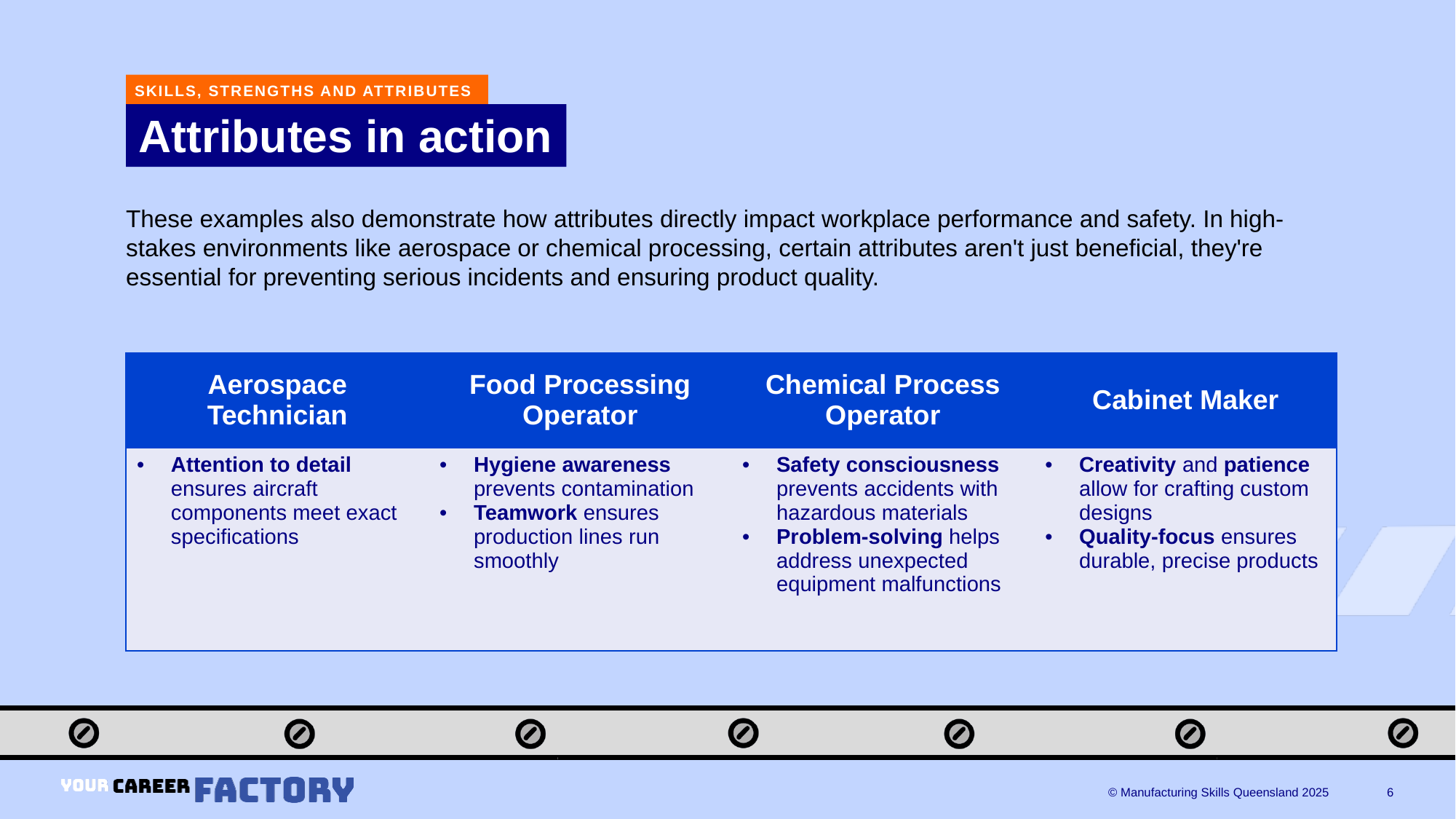

SKILLS, STRENGTHS AND ATTRIBUTES
# Attributes in action
These examples also demonstrate how attributes directly impact workplace performance and safety. In high-stakes environments like aerospace or chemical processing, certain attributes aren't just beneficial, they're essential for preventing serious incidents and ensuring product quality.
| Aerospace Technician | Food Processing Operator | Chemical Process Operator | Cabinet Maker |
| --- | --- | --- | --- |
| Attention to detail ensures aircraft components meet exact specifications | Hygiene awareness prevents contamination Teamwork ensures production lines run smoothly | Safety consciousness prevents accidents with hazardous materials Problem-solving helps address unexpected equipment malfunctions | Creativity and patience allow for crafting custom designs Quality-focus ensures durable, precise products |